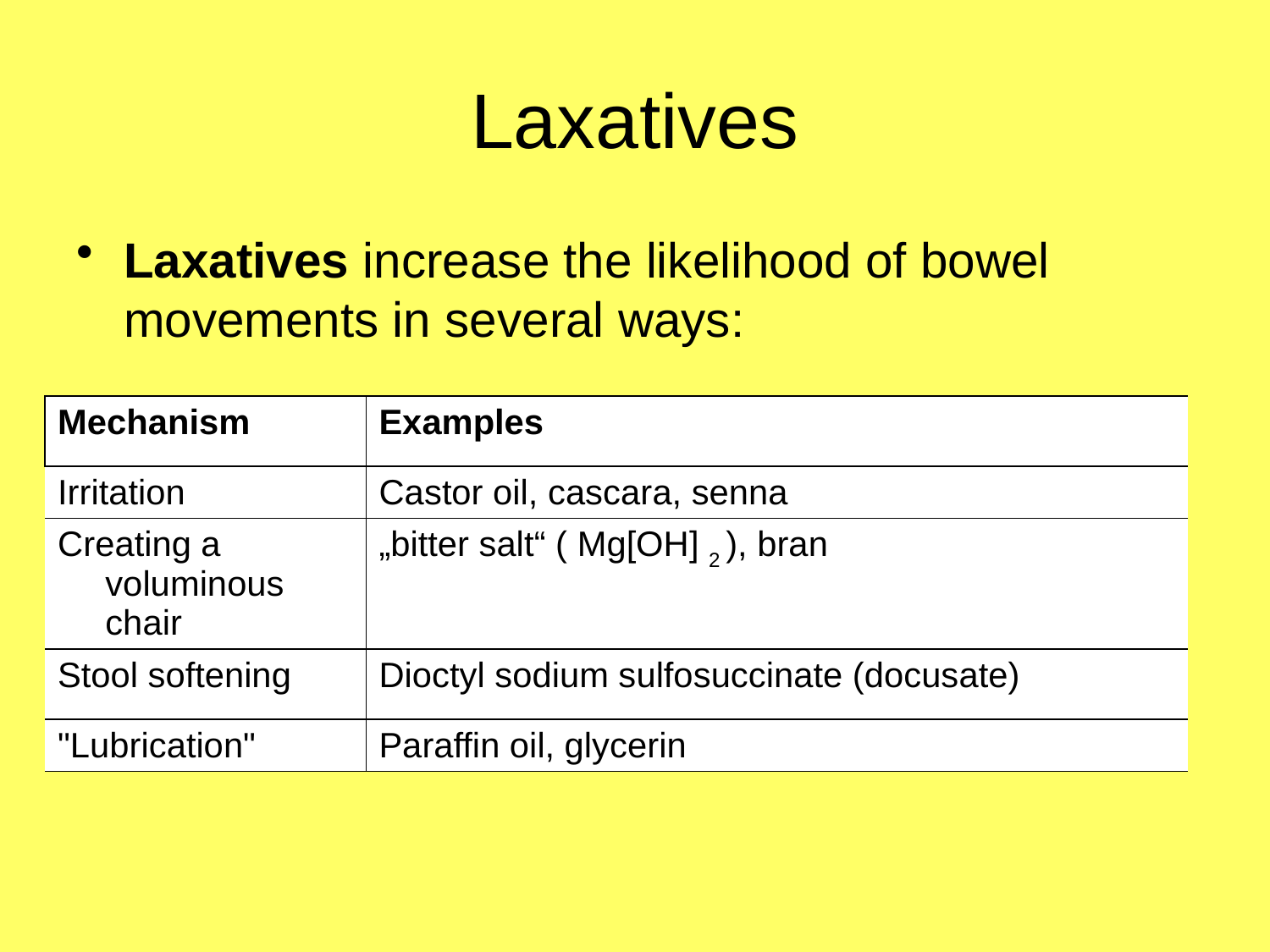

# Laxatives
Laxatives increase the likelihood of bowel movements in several ways:

| Mechanism | Examples |
| --- | --- |
| Irritation | Castor oil, cascara, senna |
| Creating a voluminous chair | „bitter salt“ ( Mg[OH] 2 ), bran |
| Stool softening | Dioctyl sodium sulfosuccinate (docusate) |
| "Lubrication" | Paraffin oil, glycerin |